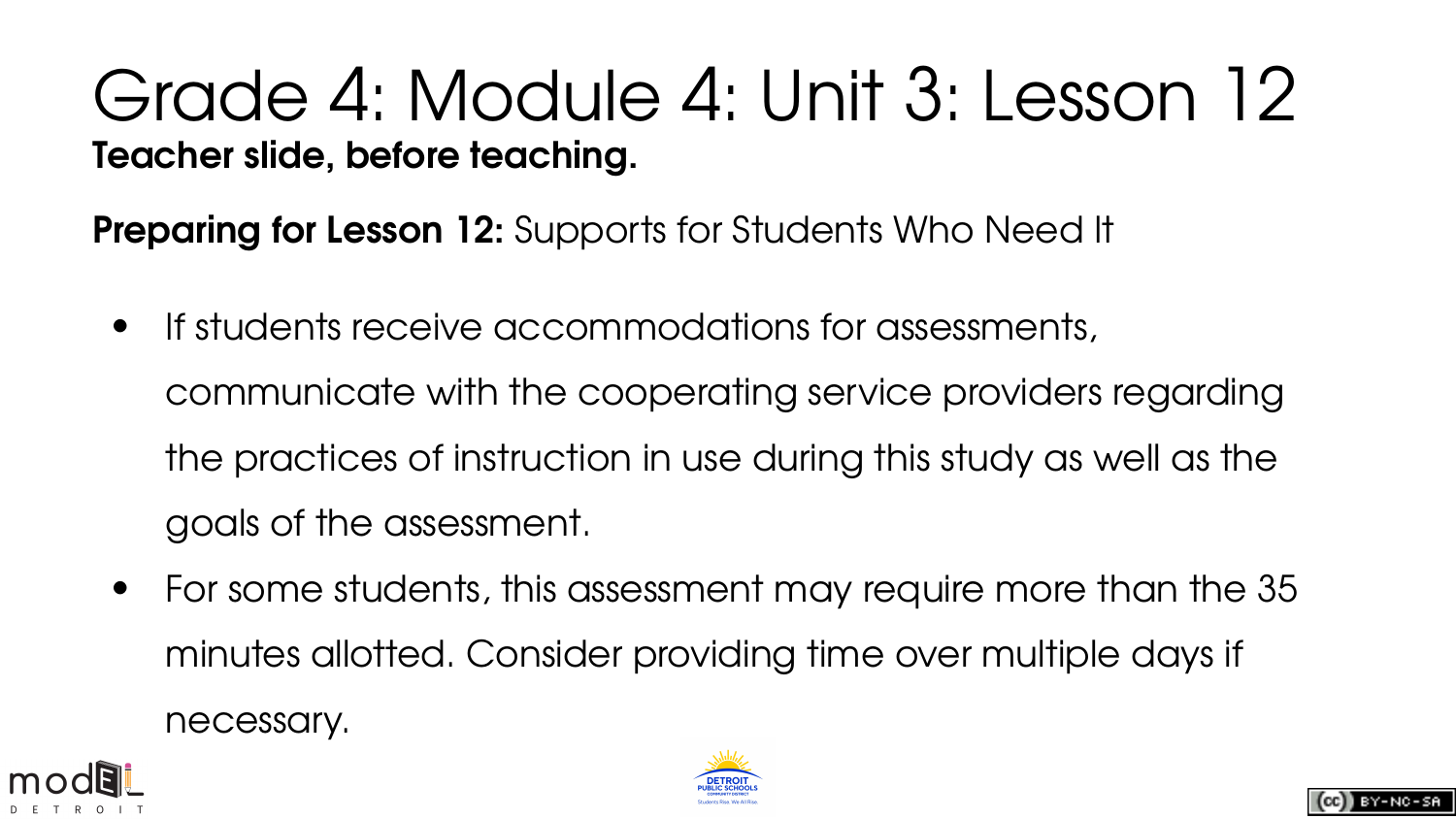

# Grade 4: Module 4: Unit 3: Lesson 12
Teacher slide, before teaching.
Preparing for Lesson 12: Supports for Students Who Need It

If students receive accommodations for assessments, communicate with the cooperating service providers regarding the practices of instruction in use during this study as well as the goals of the assessment.
For some students, this assessment may require more than the 35 minutes allotted. Consider providing time over multiple days if necessary.